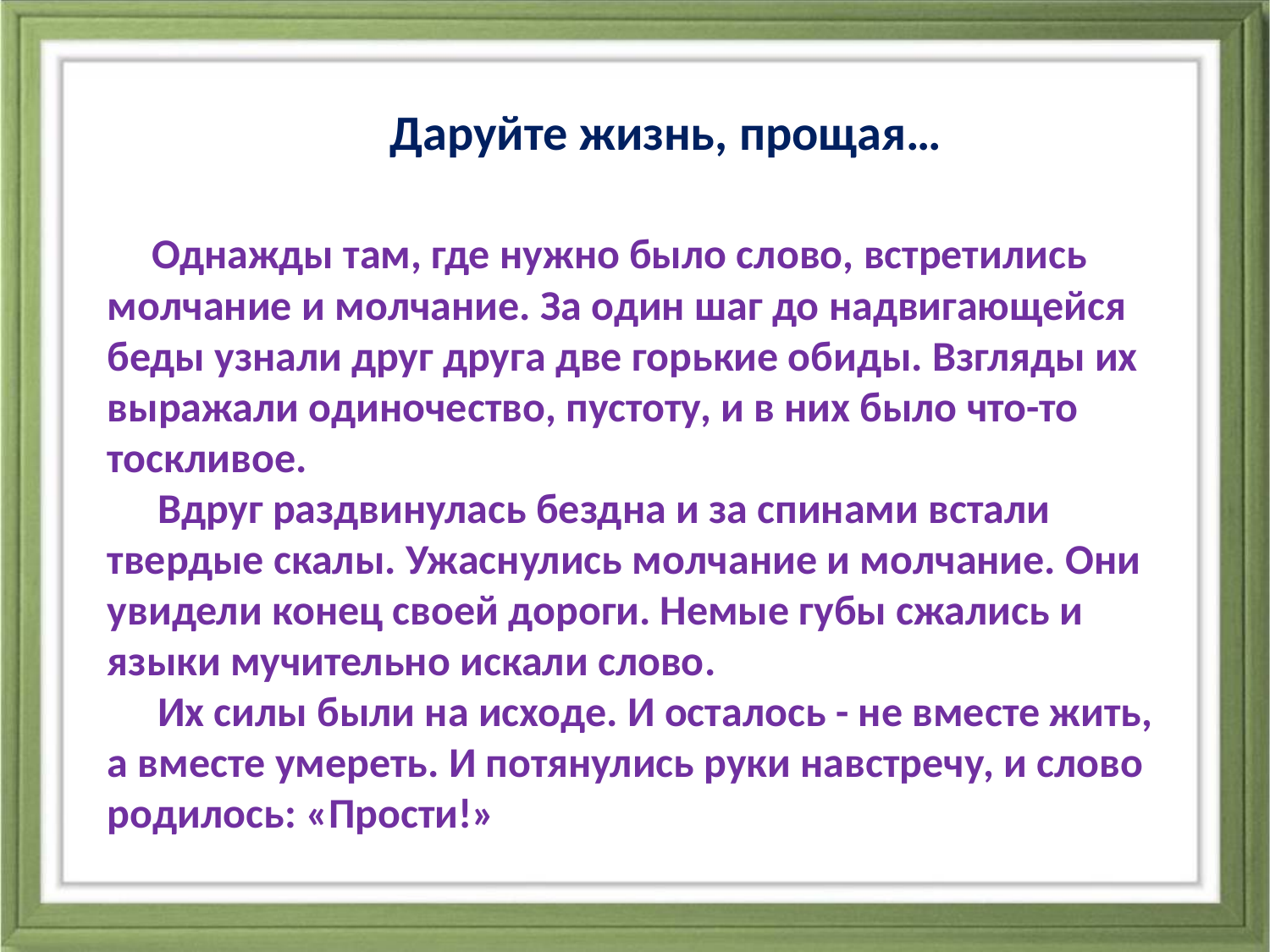

Даруйте жизнь, прощая…
    Однажды там, где нужно было слово, встретились молчание и молчание. За один шаг до надвигающейся беды узнали друг друга две горькие обиды. Взгляды их выражали одиночество, пустоту, и в них было что-то тоскливое.
Вдруг раздвинулась бездна и за спинами встали твердые скалы. Ужаснулись молчание и молчание. Они увидели конец своей дороги. Немые губы сжались и языки мучительно искали слово.
Их силы были на исходе. И осталось - не вместе жить, а вместе умереть. И потянулись руки навстречу, и слово родилось: «Прости!»